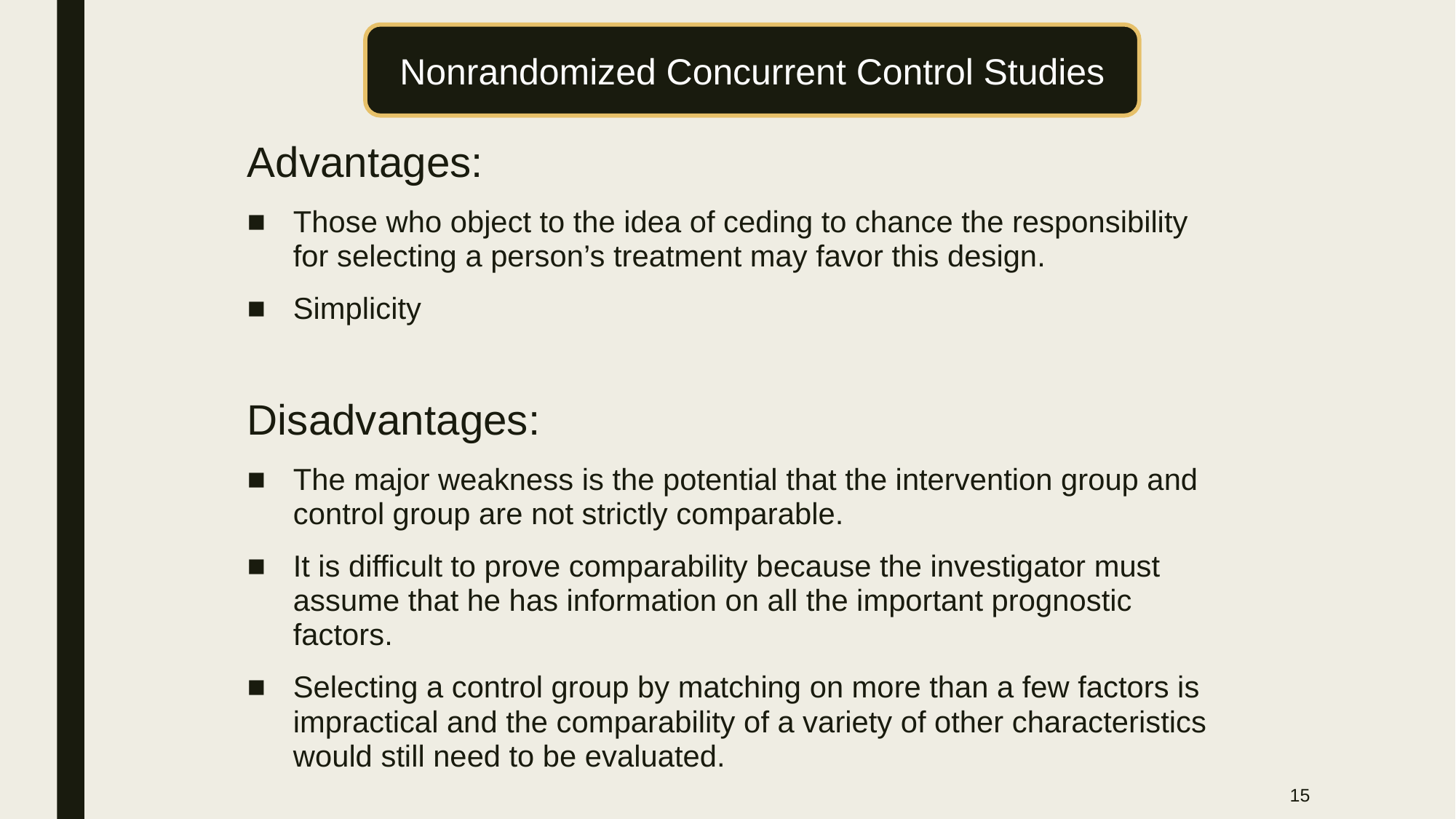

Nonrandomized Concurrent Control Studies
Advantages:
Those who object to the idea of ceding to chance the responsibility for selecting a person’s treatment may favor this design.
Simplicity

Disadvantages:
The major weakness is the potential that the intervention group and control group are not strictly comparable.
It is difficult to prove comparability because the investigator must assume that he has information on all the important prognostic factors.
Selecting a control group by matching on more than a few factors is impractical and the comparability of a variety of other characteristics would still need to be evaluated.

15